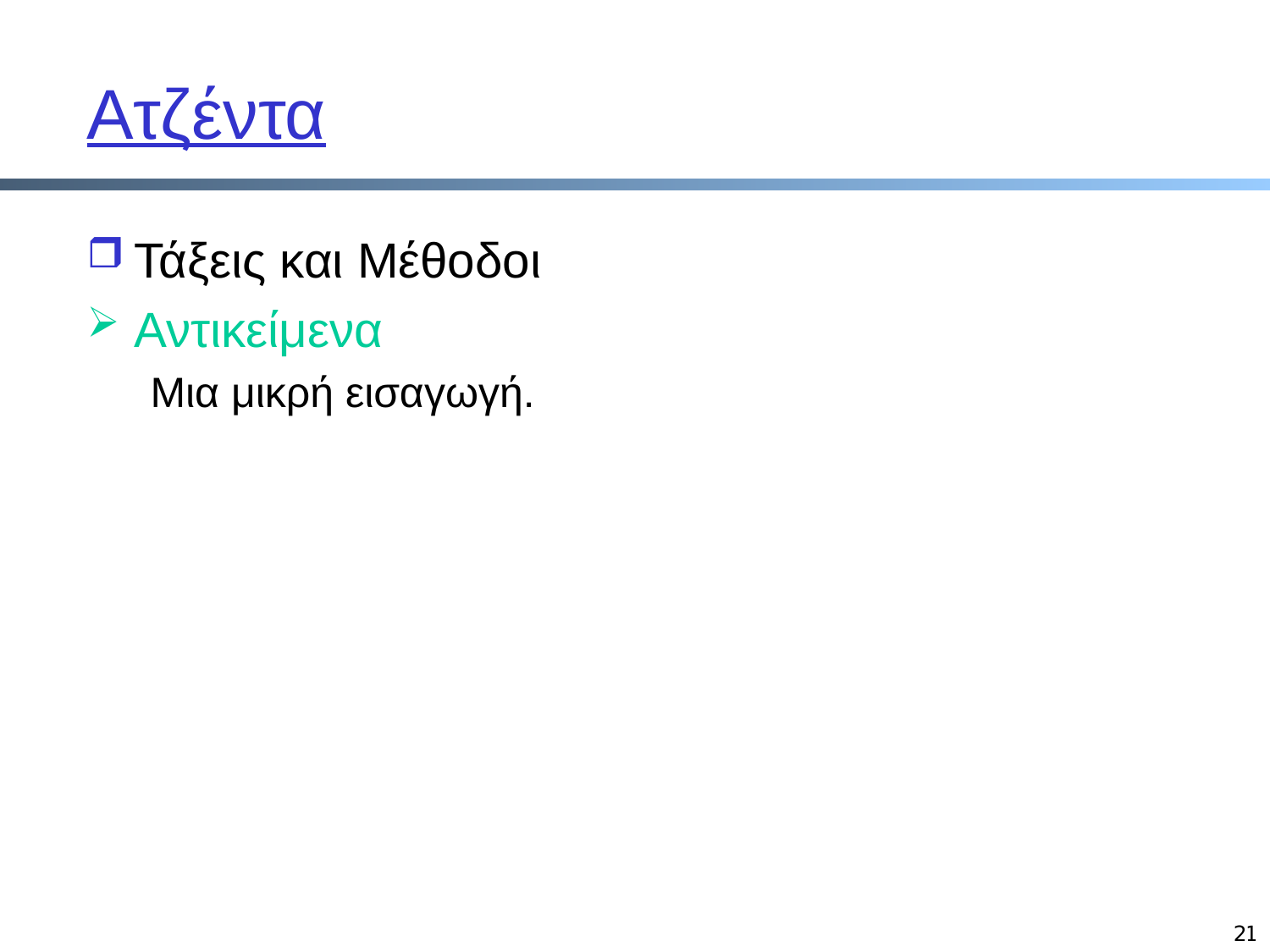

Ατζέντα
Τάξεις και Μέθοδοι
Αντικείμενα
Μια μικρή εισαγωγή.
21